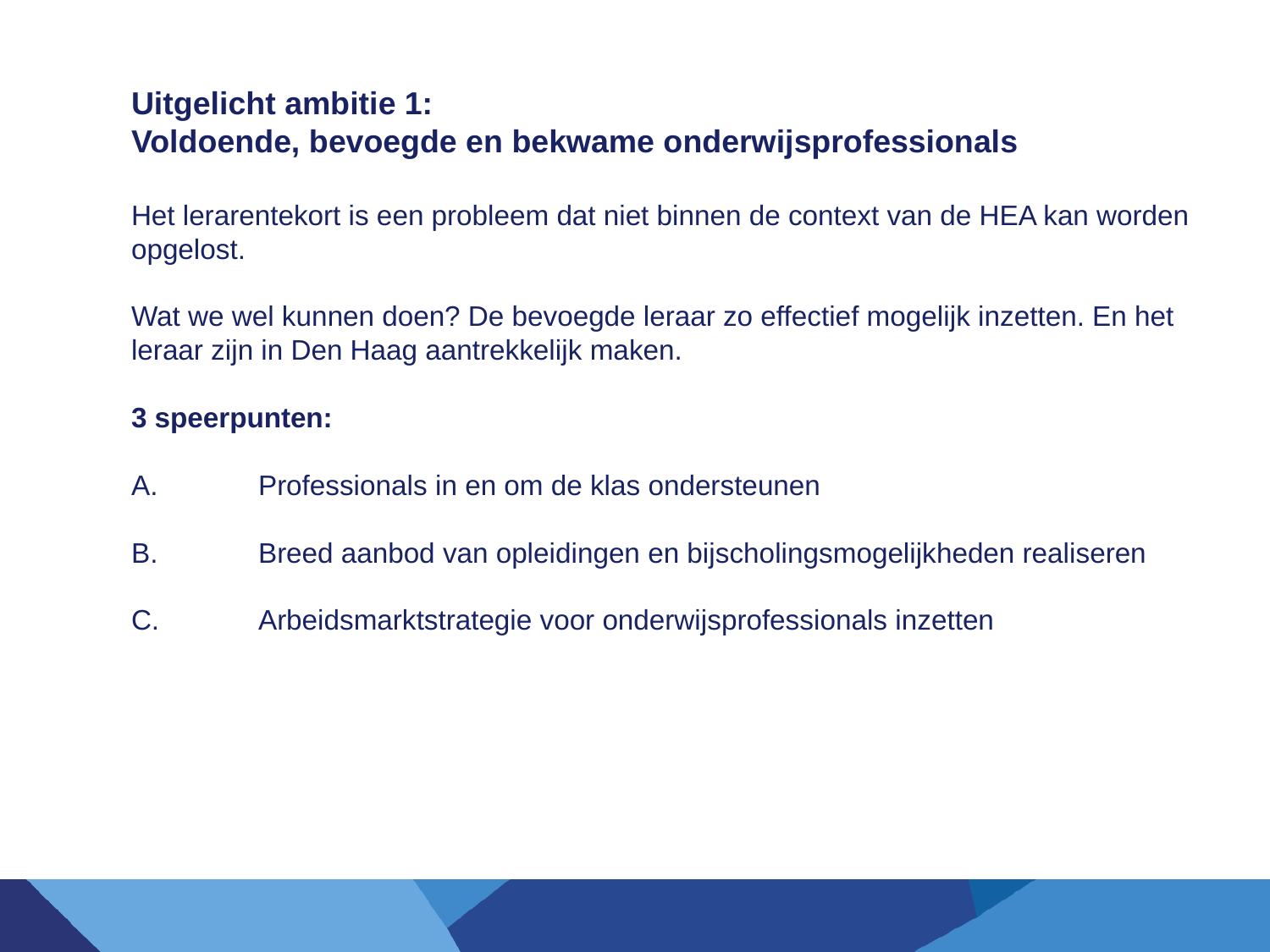

# Uitgelicht ambitie 1: ​ Voldoende, bevoegde en bekwame onderwijsprofessionals Het lerarentekort is een probleem dat niet binnen de context van de HEA kan worden opgelost. Wat we wel kunnen doen? De bevoegde leraar zo effectief mogelijk inzetten. En het leraar zijn in Den Haag aantrekkelijk maken. ​ 3 speerpunten:​ ​ A.	Professionals in en om de klas ondersteunen​ B.	Breed aanbod van opleidingen en bijscholingsmogelijkheden realiseren​ C. 	Arbeidsmarktstrategie voor onderwijsprofessionals inzetten